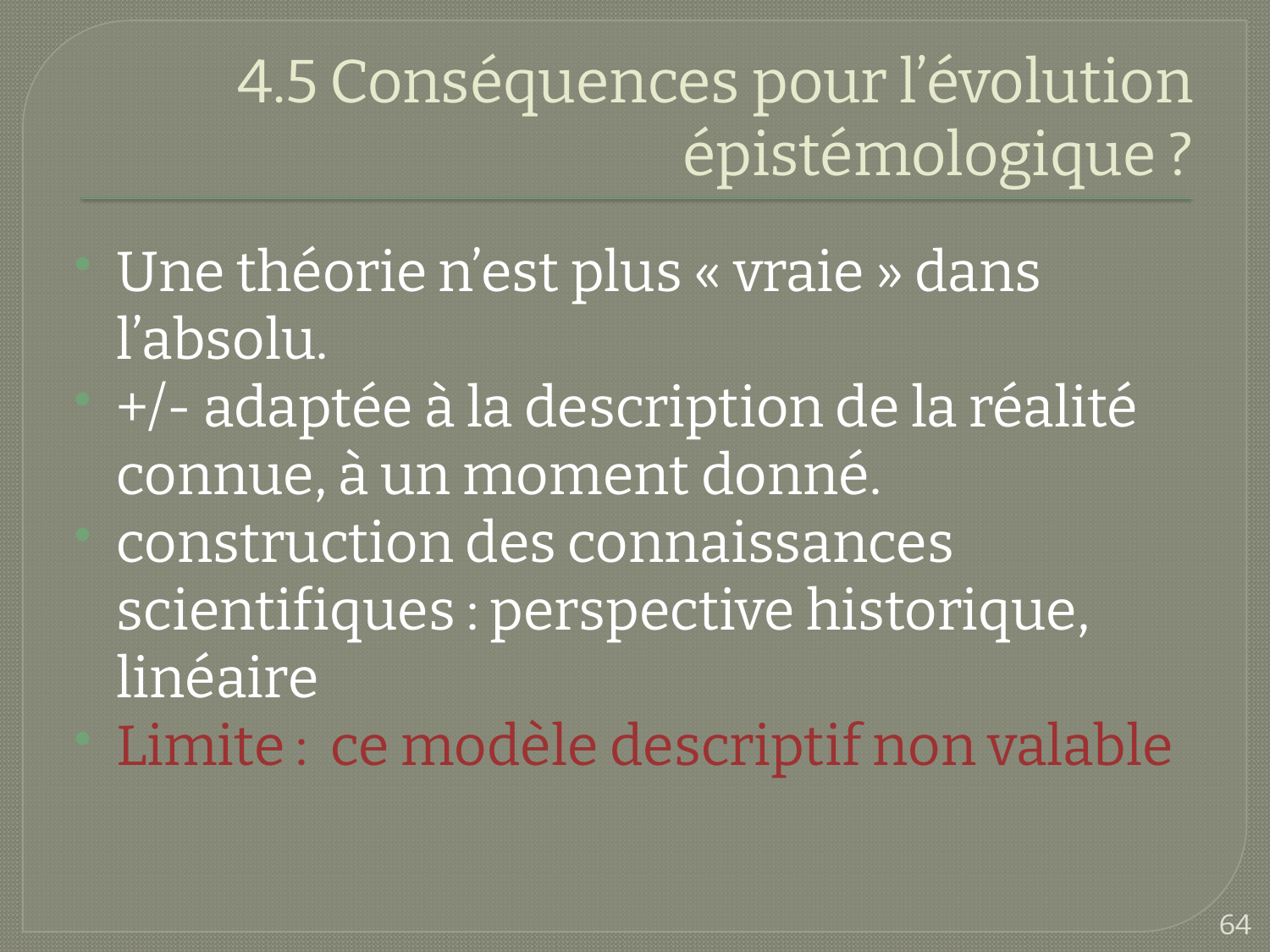

# 4.5 Conséquences pour l’évolution épistémologique ?
Une théorie n’est plus « vraie » dans l’absolu.
+/- adaptée à la description de la réalité connue, à un moment donné.
construction des connaissances scientifiques : perspective historique, linéaire
Limite :  ce modèle descriptif non valable

64